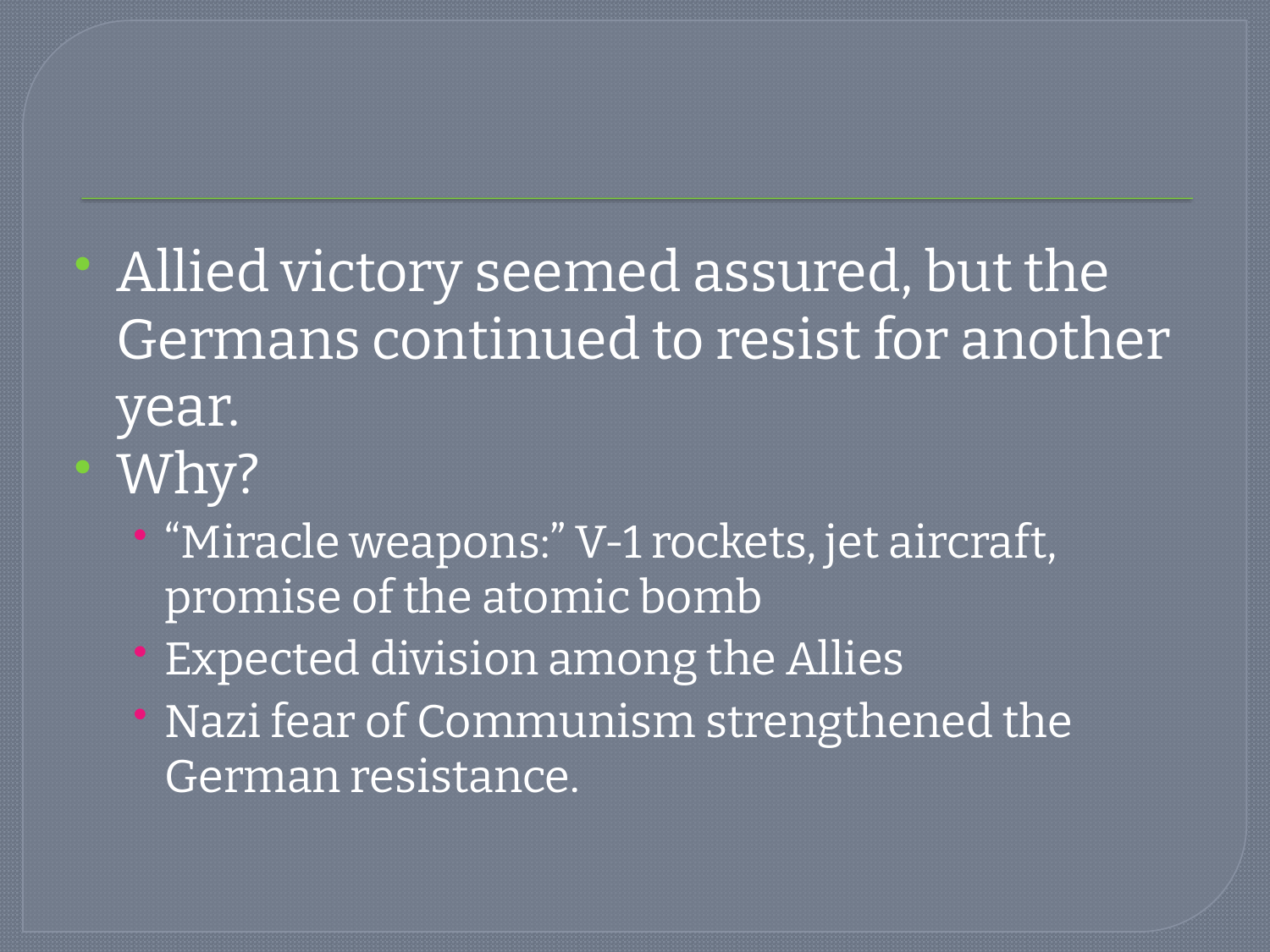

#
Allied victory seemed assured, but the Germans continued to resist for another  year.
Why?
“Miracle weapons:” V-1 rockets, jet aircraft, promise of the atomic bomb
Expected division among the Allies
Nazi fear of Communism strengthened the German resistance.